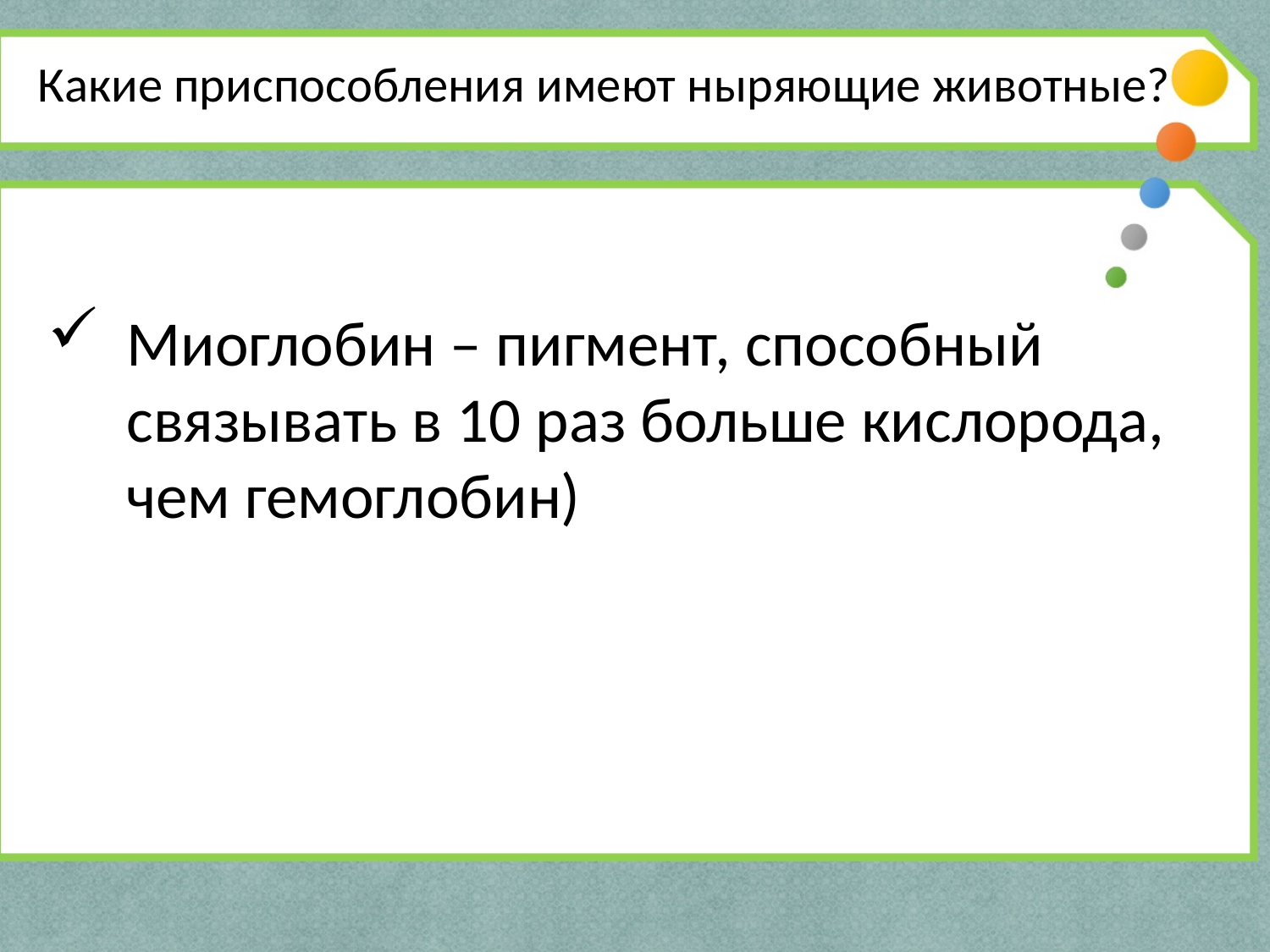

# Какие приспособления имеют ныряющие животные?
Миоглобин – пигмент, способный связывать в 10 раз больше кислорода, чем гемоглобин)